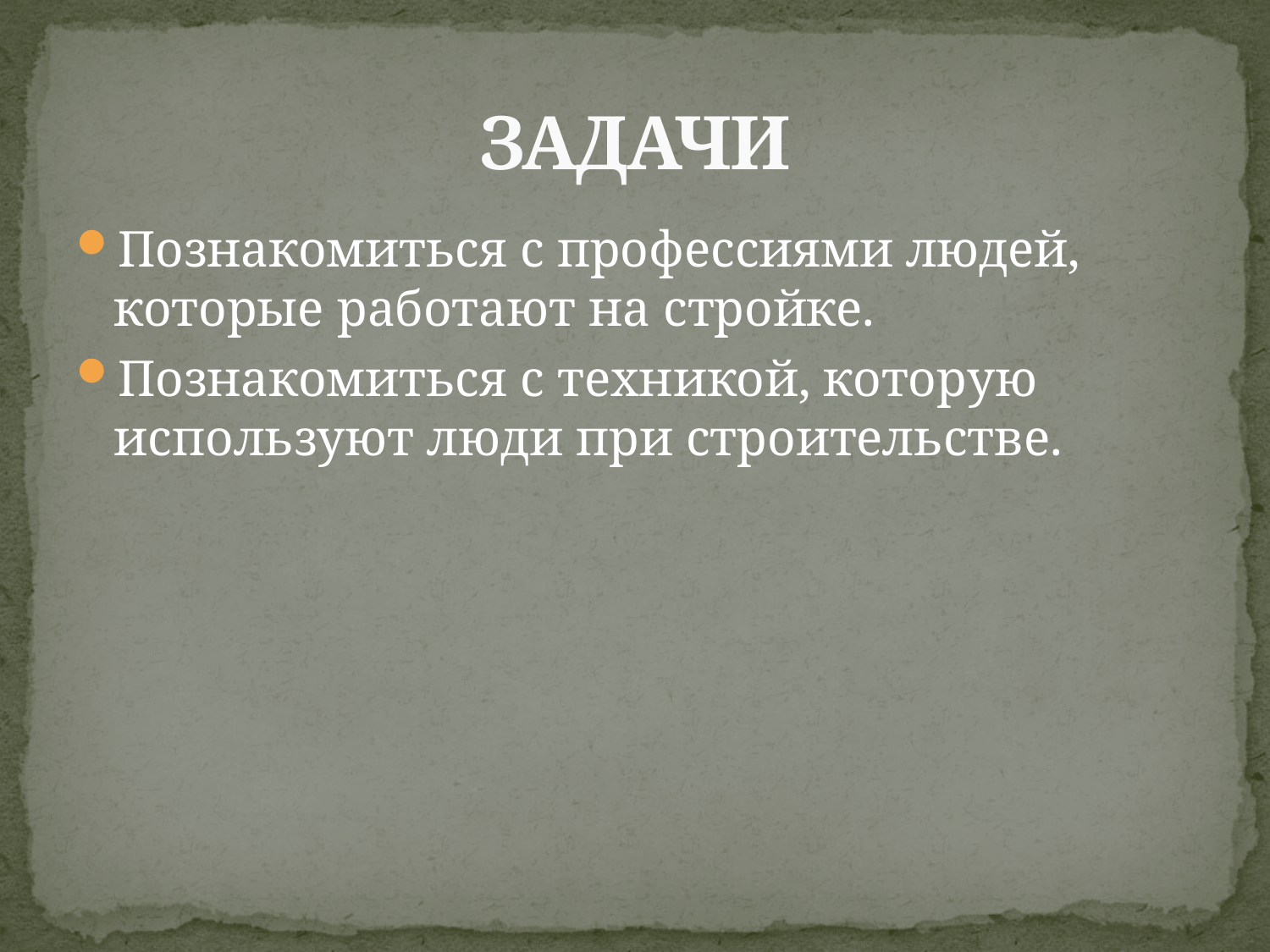

# ЗАДАЧИ
Познакомиться с профессиями людей, которые работают на стройке.
Познакомиться с техникой, которую используют люди при строительстве.